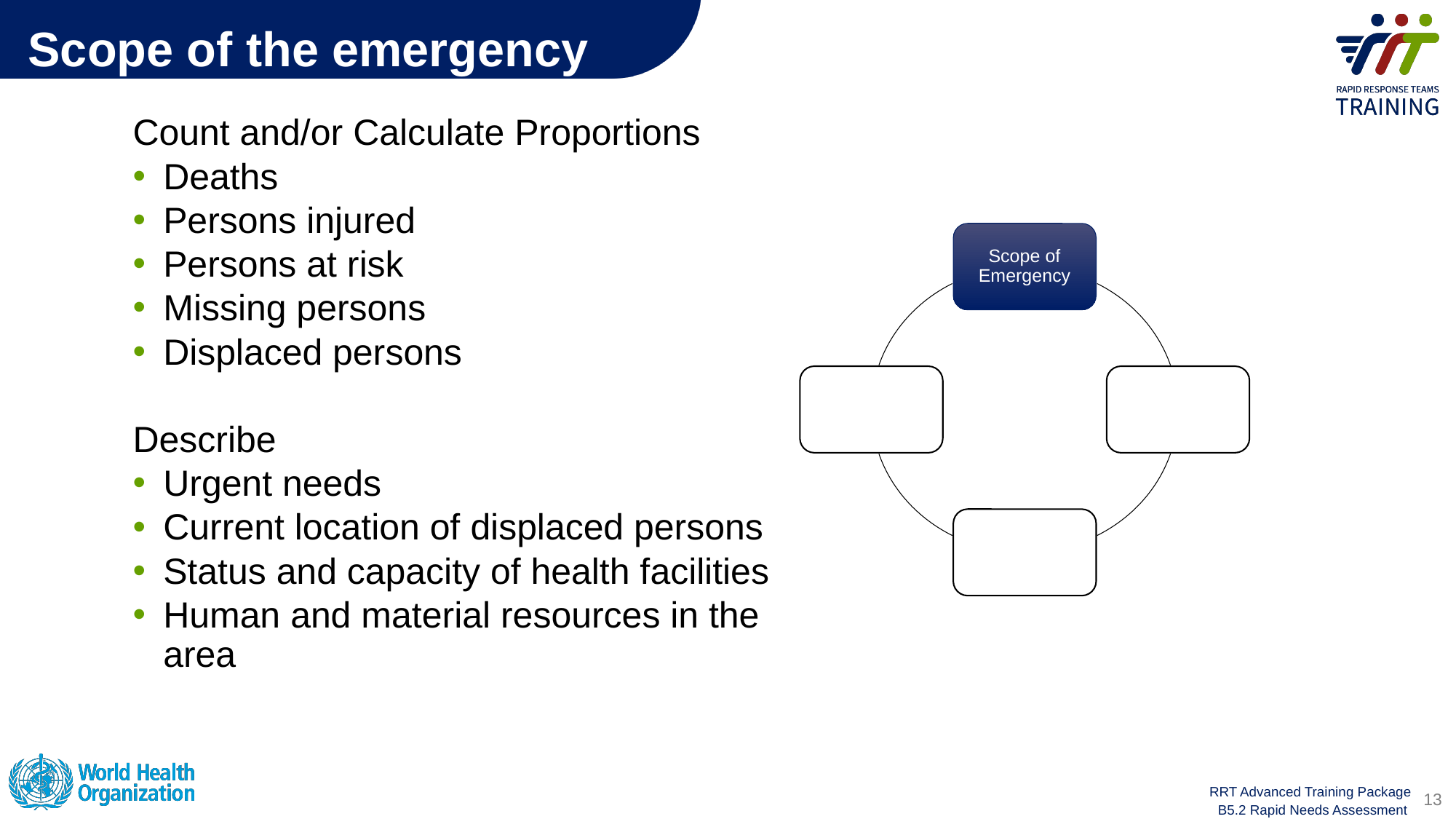

Scope of the emergency
Count and/or Calculate Proportions
Deaths
Persons injured
Persons at risk
Missing persons
Displaced persons

Describe
Urgent needs
Current location of displaced persons
Status and capacity of health facilities
Human and material resources in the area

Scope of Emergency

Response Capacity

Affected Areas and Population

Impact on Health